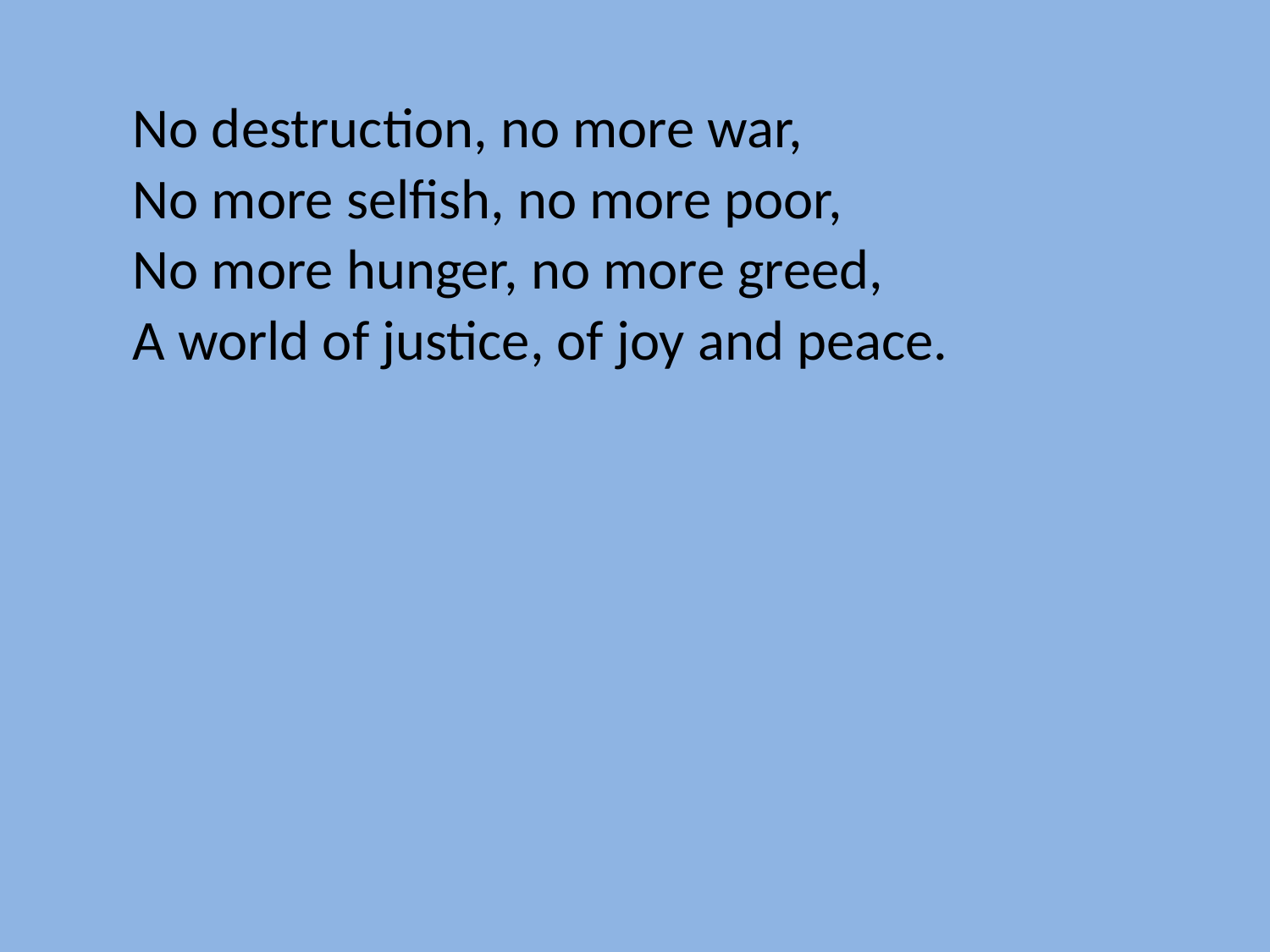

No destruction, no more war,
No more selfish, no more poor,
No more hunger, no more greed,
A world of justice, of joy and peace.